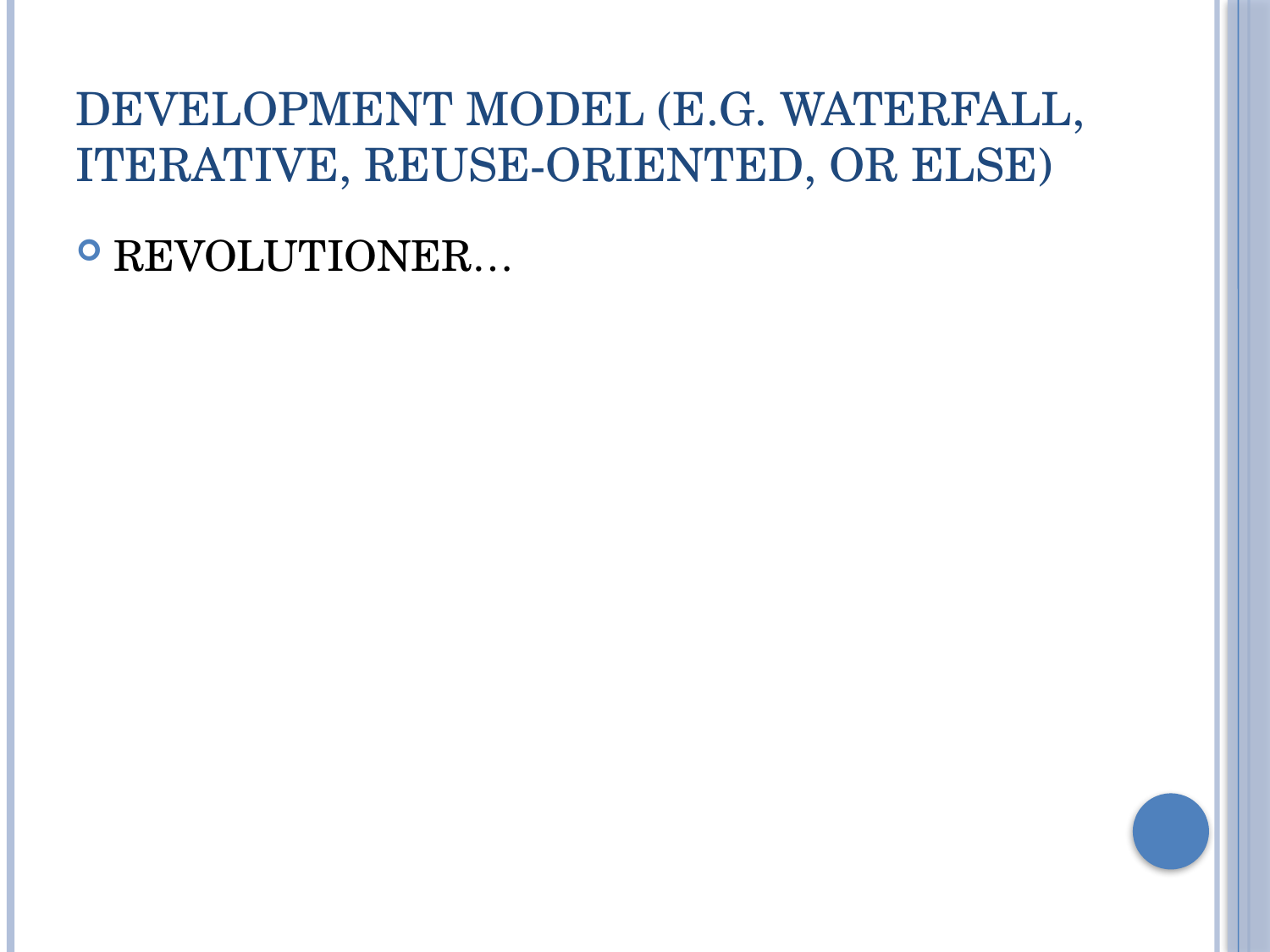

# Development model (e.g. waterfall, iterative, reuse-oriented, or else)
REVOLUTIONER…